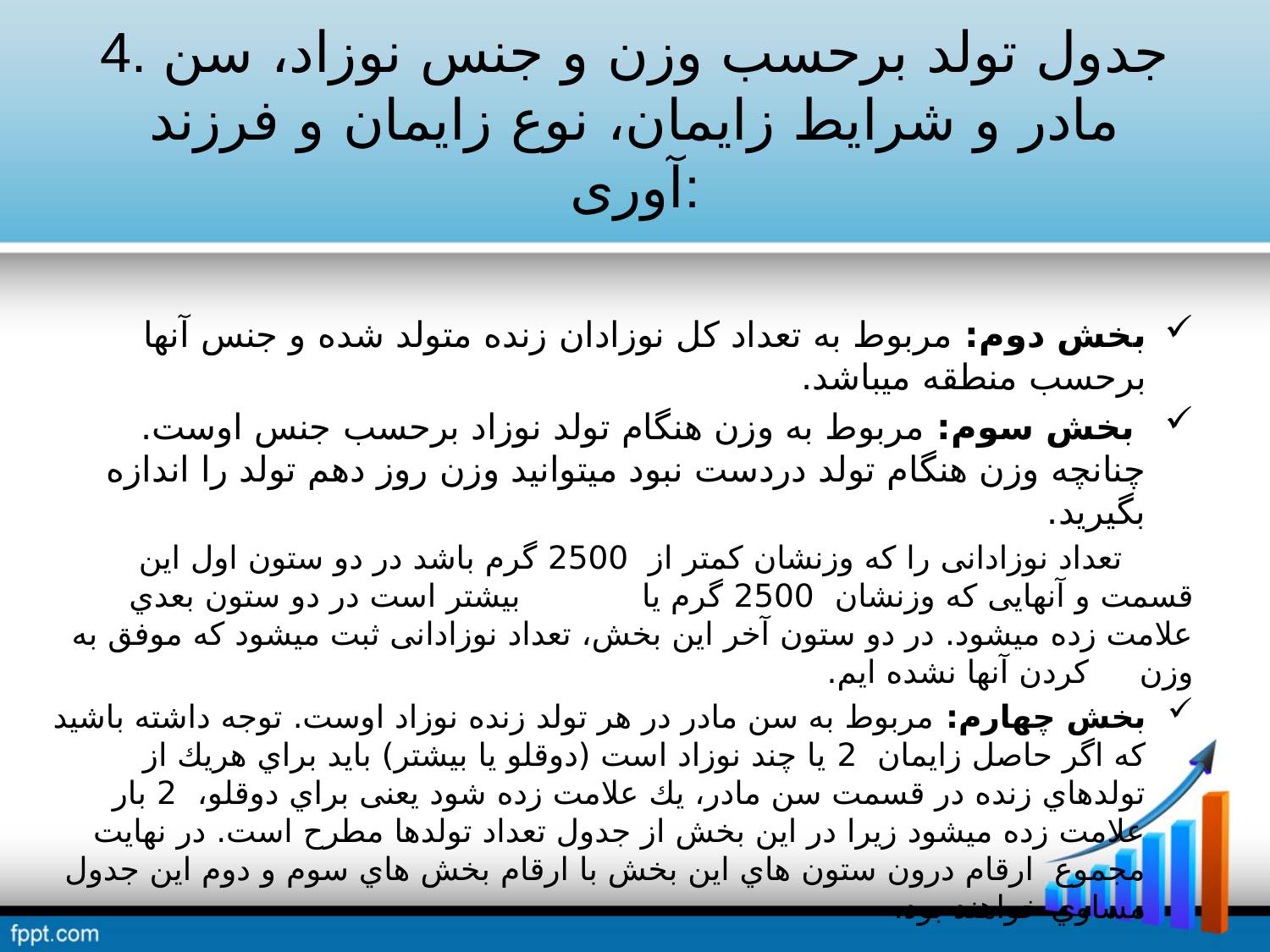

# 4. جدول تولد برحسب وزن و جنس نوزاد، سن مادر و شرایط زایمان، نوع زایمان و فرزند آوری:
بخش دوم: مربوط به تعداد كل نوزادان زنده متولد شده و جنس آنها برحسب منطقه میباشد.
 بخش سوم: مربوط به وزن هنگام تولد نوزاد برحسب جنس اوست. چنانچه وزن هنگام تولد دردست نبود میتوانيد وزن روز دهم تولد را اندازه بگيرید.
       تعداد نوزادانی را كه وزنشان كمتر از  2500 گرم باشد در دو ستون اول این قسمت و آنهایی كه وزنشان  2500 گرم یا            بيشتر است در دو ستون بعدي علامت زده میشود. در دو ستون آخر این بخش، تعداد نوزادانی ثبت میشود كه موفق به وزن     كردن آنها نشده ایم.
بخش چهارم: مربوط به سن مادر در هر تولد زنده نوزاد اوست. توجه داشته باشيد كه اگر حاصل زایمان  2 یا چند نوزاد است (دوقلو یا بيشتر) باید براي هریك از تولدهاي زنده در قسمت سن مادر، یك علامت زده شود یعنی براي دوقلو،  2 بار علامت زده میشود زیرا در این بخش از جدول تعداد تولدها مطرح است. در نهایت مجموع  ارقام درون ستون هاي این بخش با ارقام بخش هاي سوم و دوم این جدول مساوي خواهند بود.